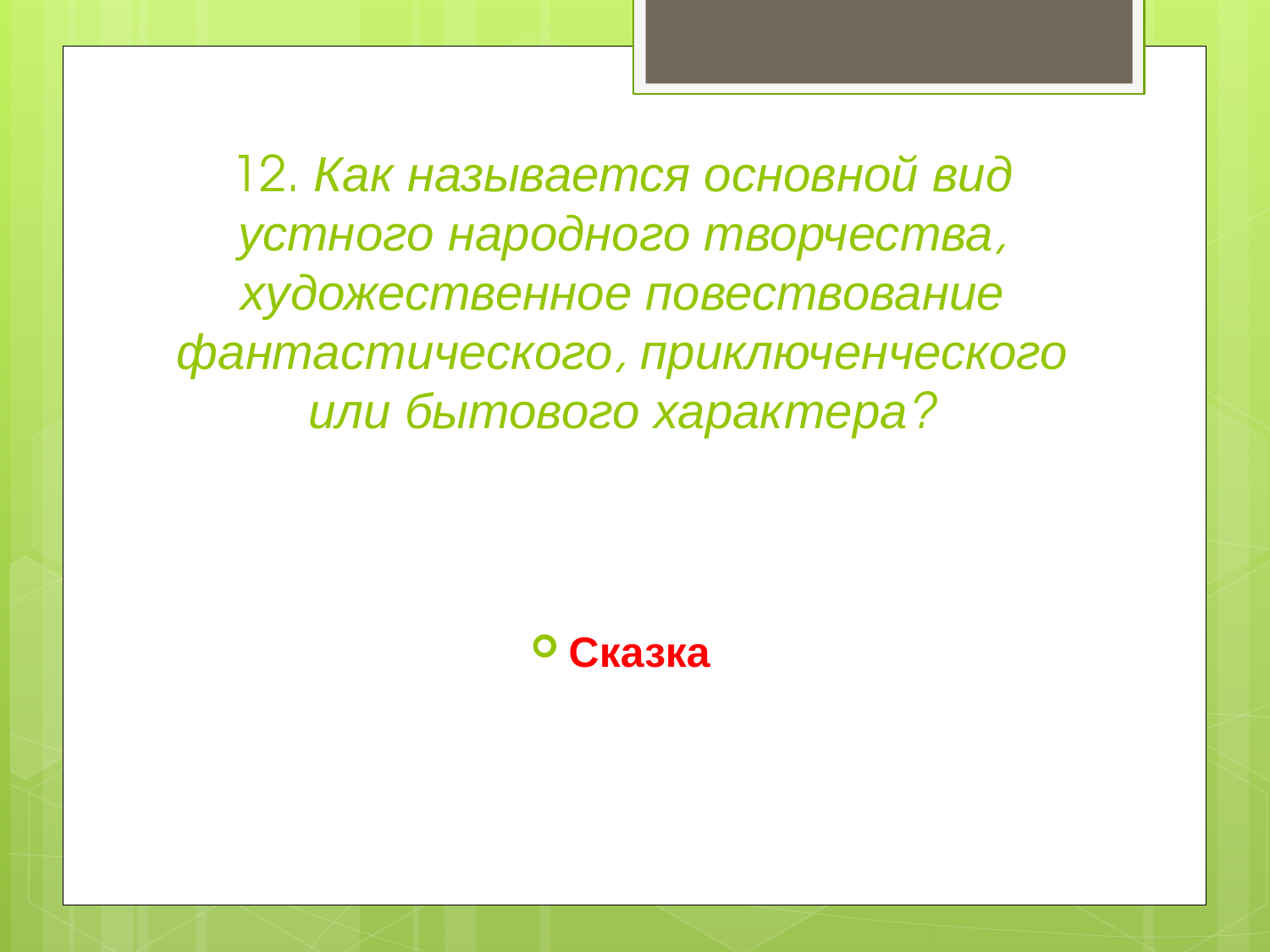

# 12. Как называется основной вид устного народного творчества, художественное повествование фантастического, приключенческого или бытового характера?

Сказка